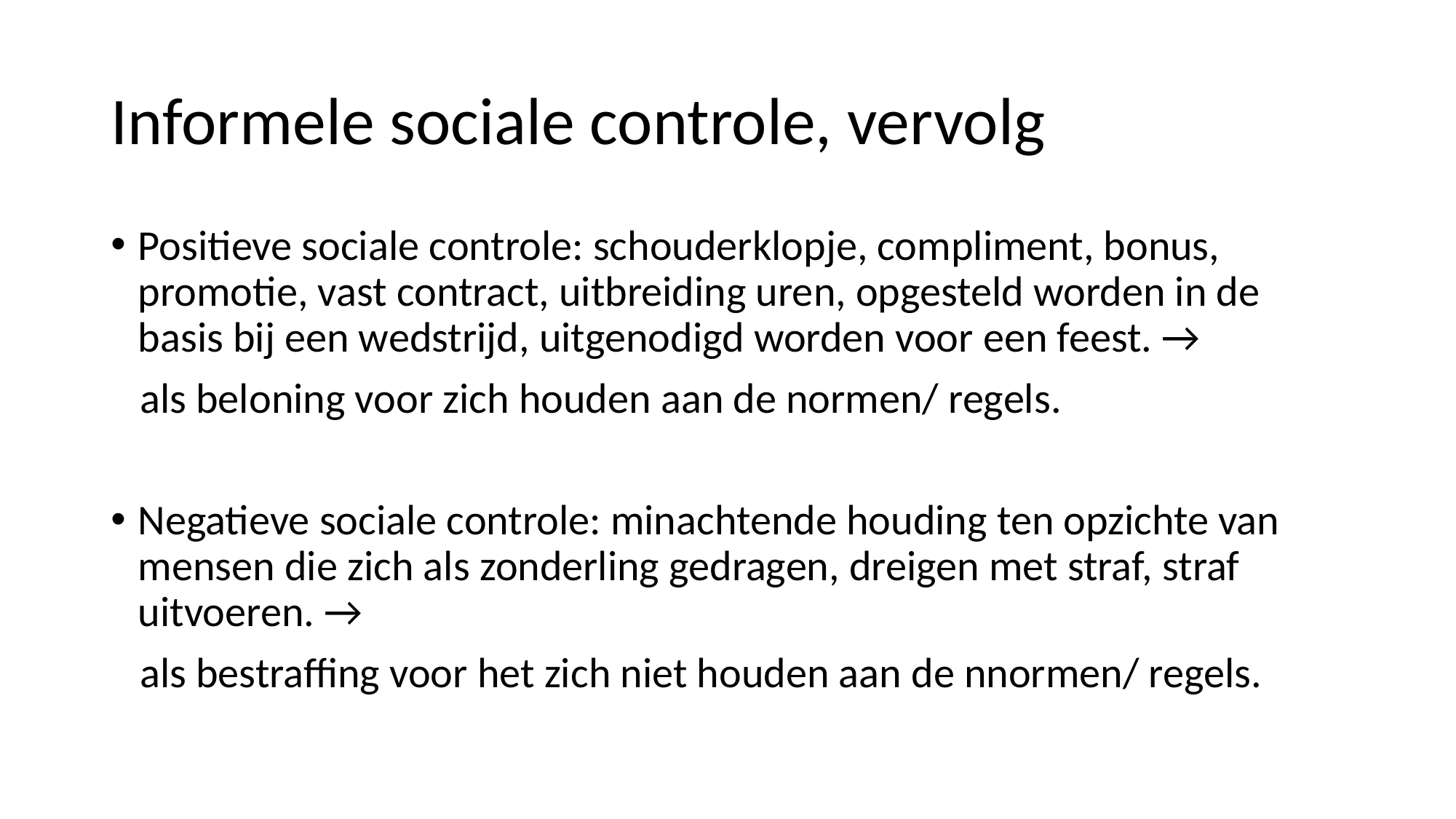

# Informele sociale controle, vervolg
Positieve sociale controle: schouderklopje, compliment, bonus, promotie, vast contract, uitbreiding uren, opgesteld worden in de basis bij een wedstrijd, uitgenodigd worden voor een feest. →
   als beloning voor zich houden aan de normen/ regels.

Negatieve sociale controle: minachtende houding ten opzichte van mensen die zich als zonderling gedragen, dreigen met straf, straf uitvoeren. →
   als bestraffing voor het zich niet houden aan de nnormen/ regels.